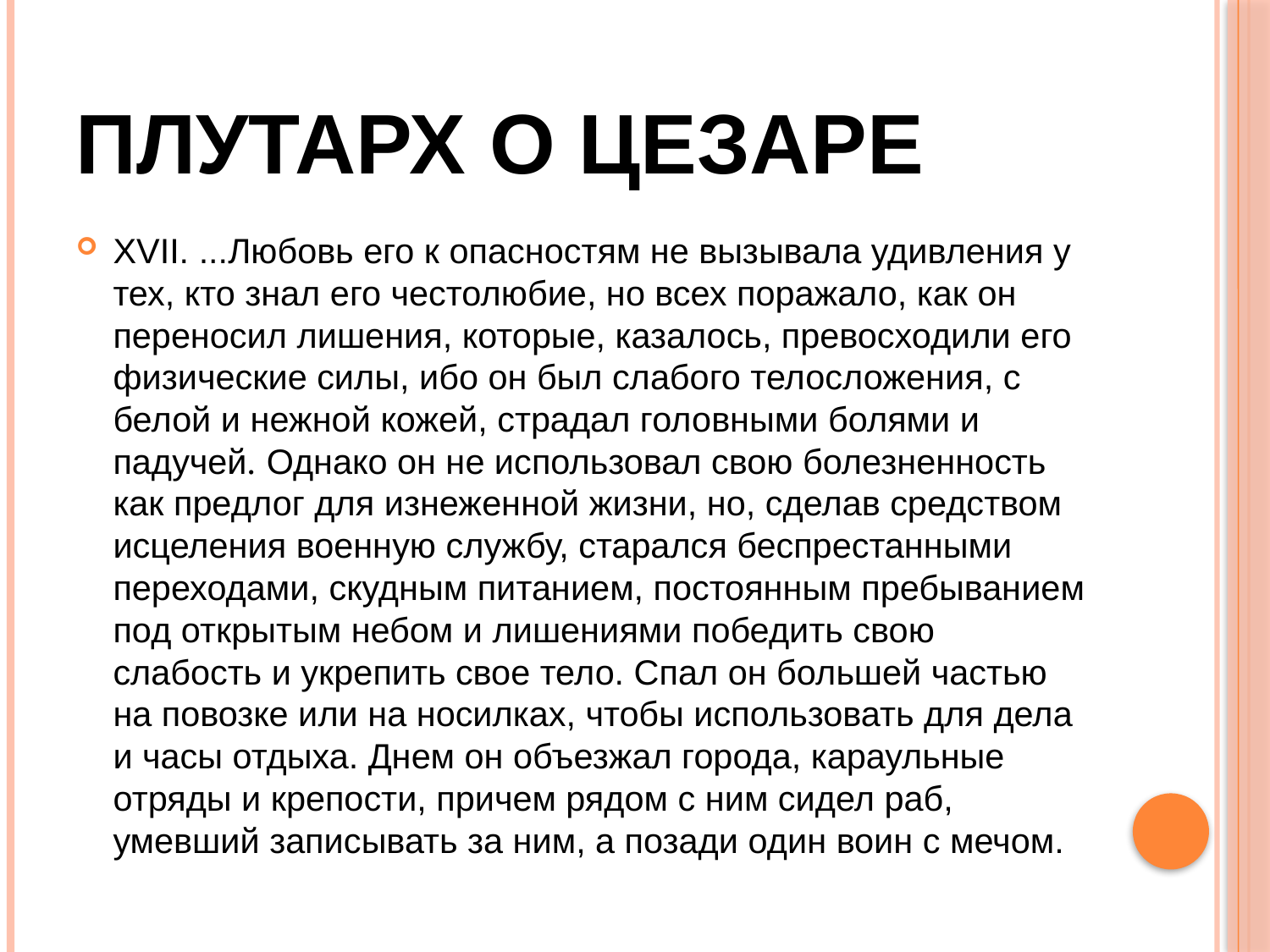

# Плутарх о Цезаре
XVII. ...Любовь его к опасностям не вызывала удивления у тех, кто знал его честолюбие, но всех поражало, как он переносил лишения, которые, казалось, превосходили его физические силы, ибо он был слабого телосложения, с белой и нежной кожей, страдал головными болями и падучей. Однако он не использовал свою болезненность как предлог для изнеженной жизни, но, сделав средством исцеления военную службу, старался беспрестанными переходами, скудным питанием, постоянным пребыванием под открытым небом и лишениями победить свою слабость и укрепить свое тело. Спал он большей частью на повозке или на носилках, чтобы использовать для дела и часы отдыха. Днем он объезжал города, караульные отряды и крепости, причем рядом с ним сидел раб, умевший записывать за ним, а позади один воин с мечом.